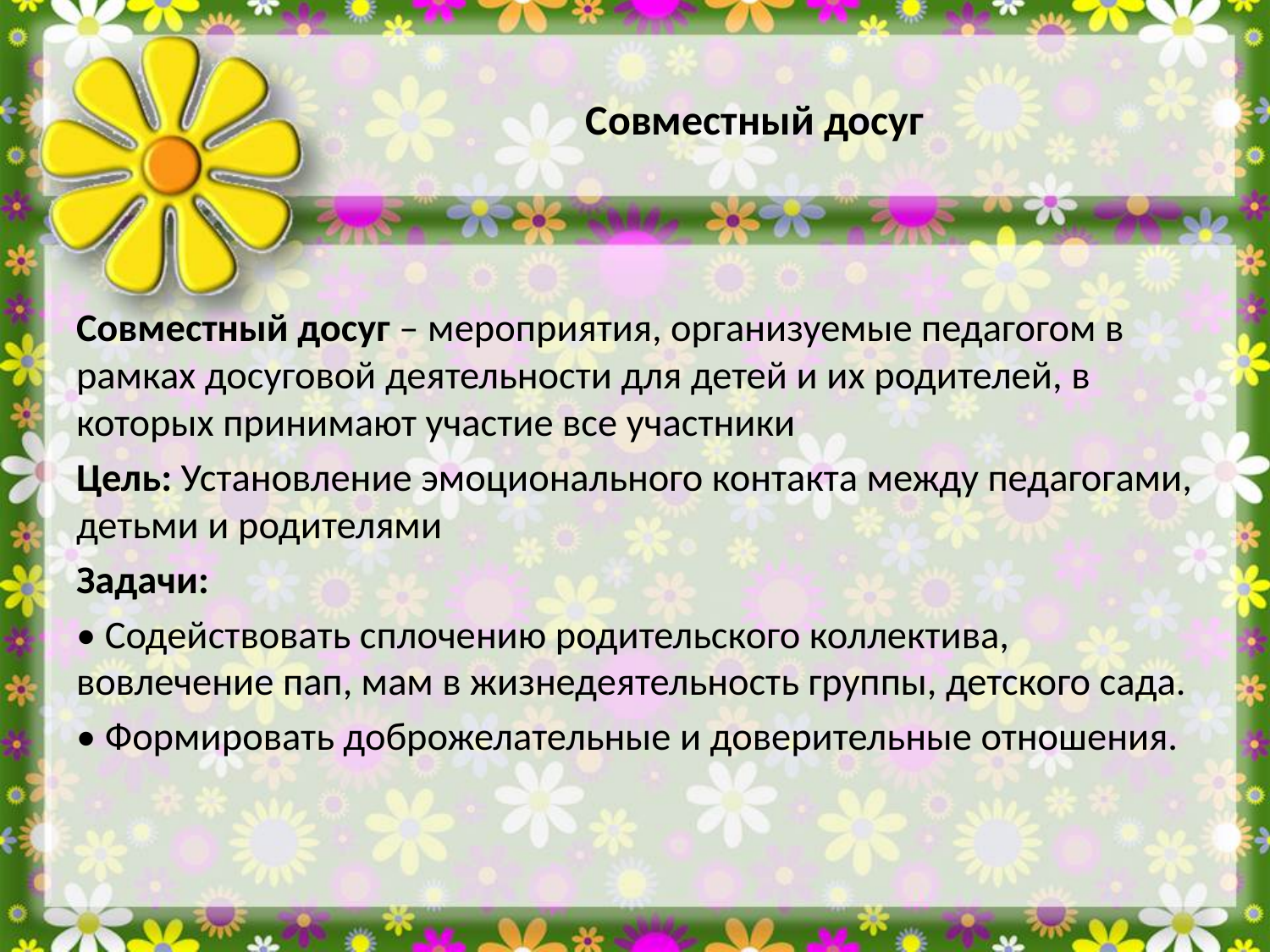

Совместный досуг
Совместный досуг – мероприятия, организуемые педагогом в рамках досуговой деятельности для детей и их родителей, в которых принимают участие все участники
Цель: Установление эмоционального контакта между педагогами, детьми и родителями
Задачи:
• Содействовать сплочению родительского коллектива, вовлечение пап, мам в жизнедеятельность группы, детского сада.
• Формировать доброжелательные и доверительные отношения.